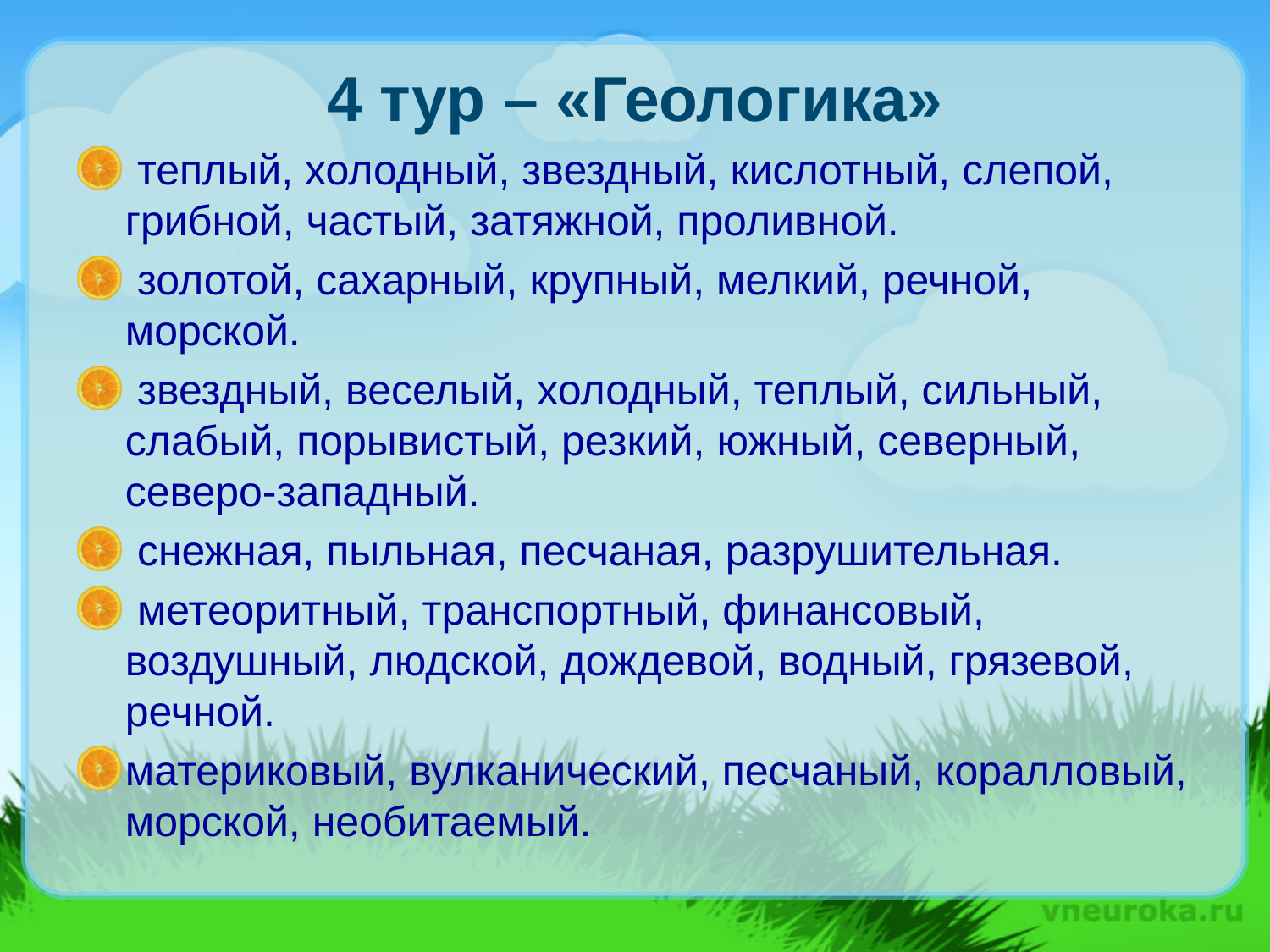

# 4 тур – «Геологика»
 теплый, холодный, звездный, кислотный, слепой, грибной, частый, затяжной, проливной.
 золотой, сахарный, крупный, мелкий, речной, морской.
 звездный, веселый, холодный, теплый, сильный, слабый, порывистый, резкий, южный, северный, северо-западный.
 снежная, пыльная, песчаная, разрушительная.
 метеоритный, транспортный, финансовый, воздушный, людской, дождевой, водный, грязевой, речной.
материковый, вулканический, песчаный, коралловый, морской, необитаемый.